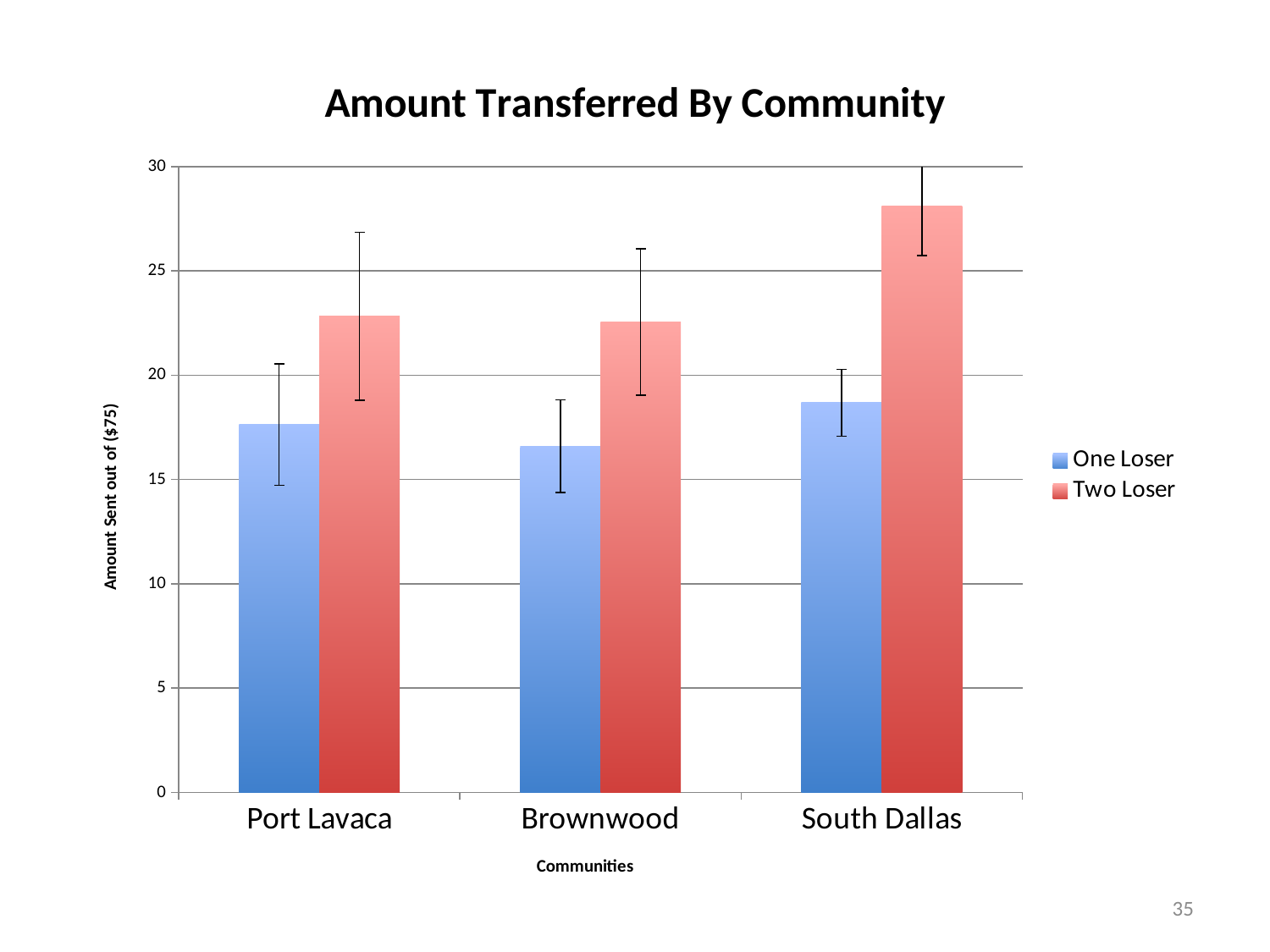

### Chart: Amount Transferred By Community

| Category | One Loser | Two Loser |
|---|---|---|
| Port Lavaca | 17.63380281690141 | 22.83098591549295 |
| Brownwood | 16.5969387755102 | 22.55102040816326 |
| South Dallas | 18.67661691542289 | 28.10606060606061 |
35